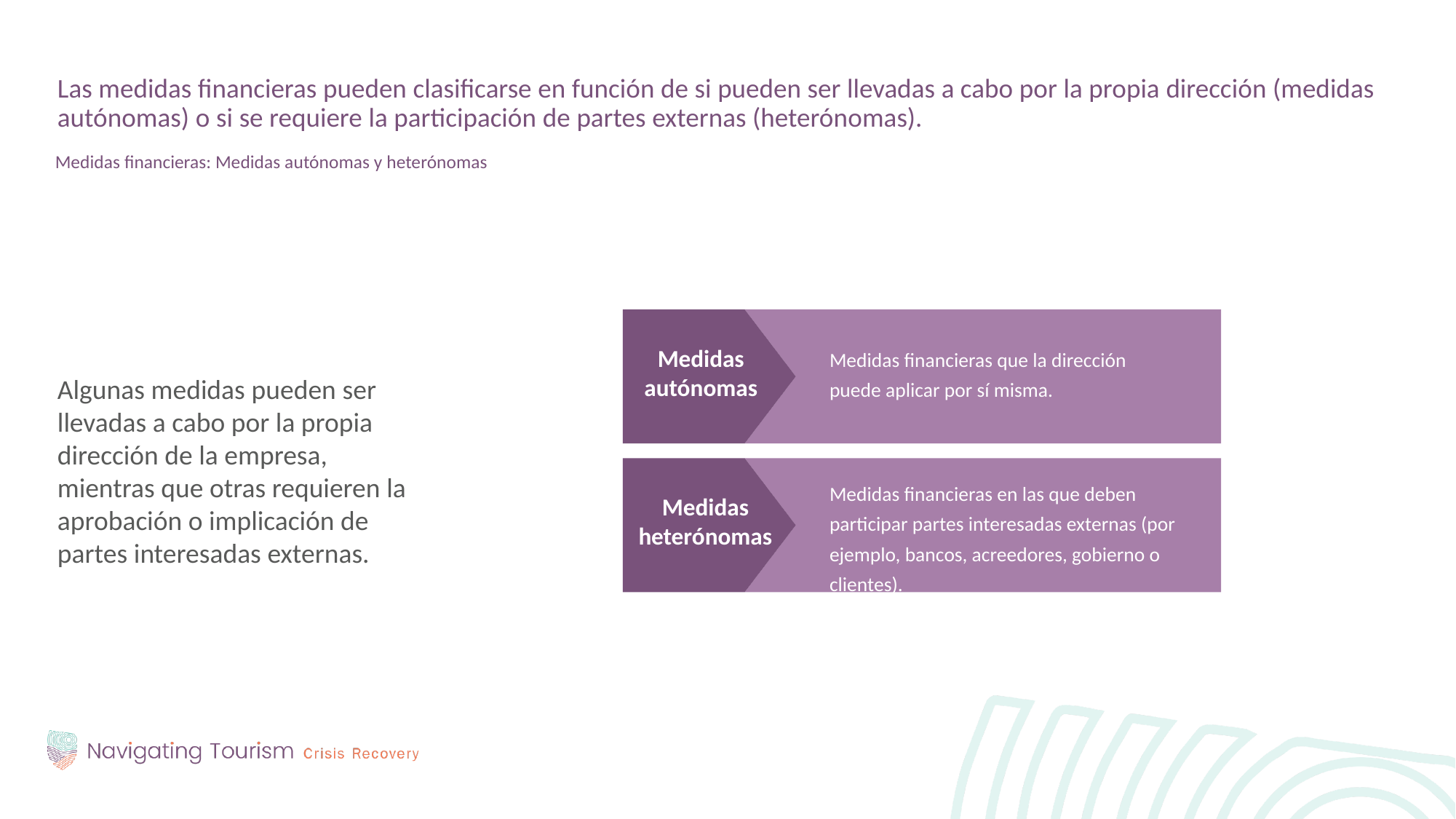

Las medidas financieras pueden clasificarse en función de si pueden ser llevadas a cabo por la propia dirección (medidas autónomas) o si se requiere la participación de partes externas (heterónomas).
Medidas financieras: Medidas autónomas y heterónomas
Algunas medidas pueden ser llevadas a cabo por la propia dirección de la empresa, mientras que otras requieren la aprobación o implicación de partes interesadas externas.

Medidas financieras que la dirección puede aplicar por sí misma.
Medidas autónomas

Medidas financieras en las que deben participar partes interesadas externas (por ejemplo, bancos, acreedores, gobierno o clientes).
Medidas heterónomas